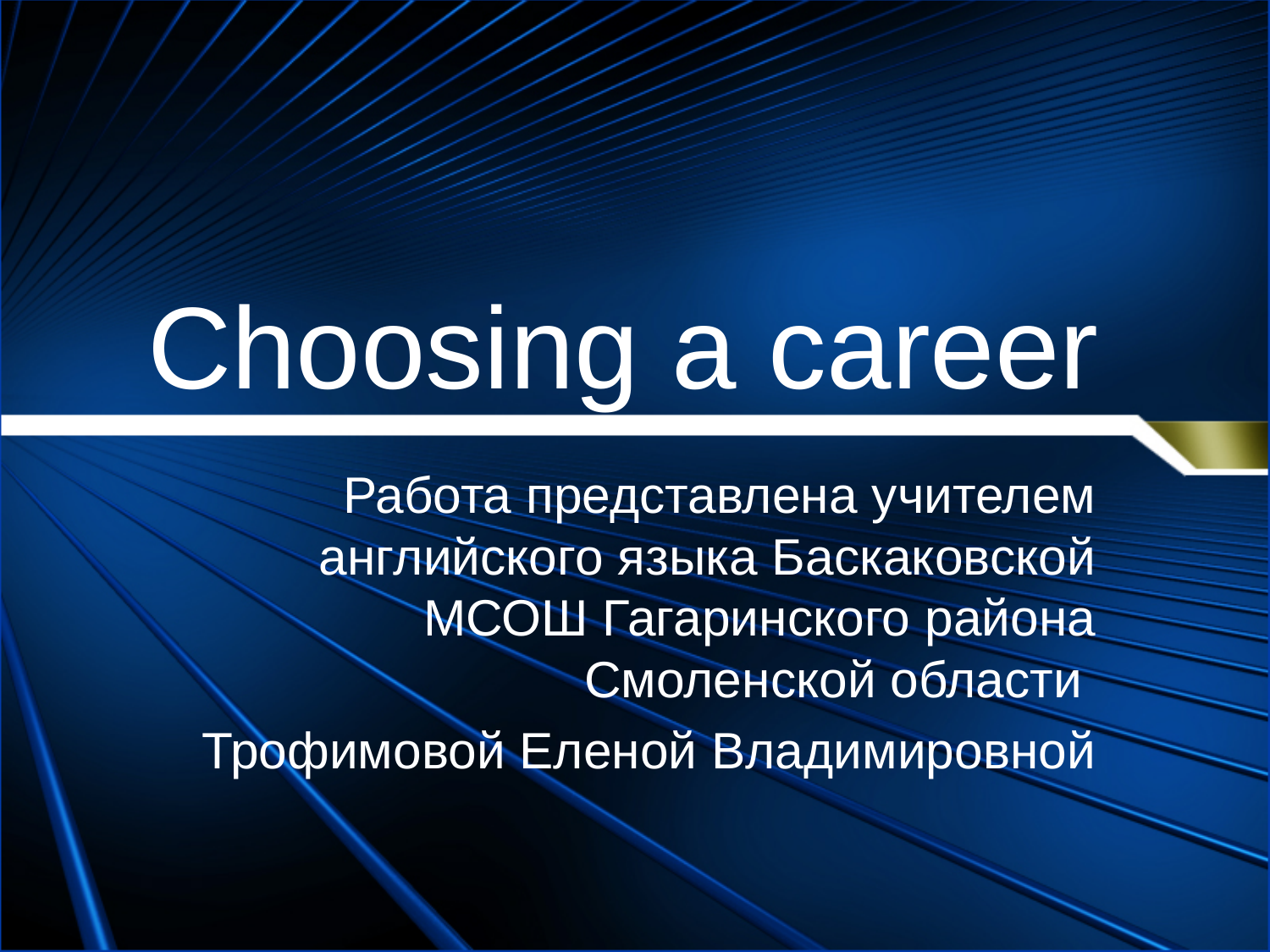

# Choosing a career
Работа представлена учителем английского языка Баскаковской МСОШ Гагаринского района Смоленской области
Трофимовой Еленой Владимировной